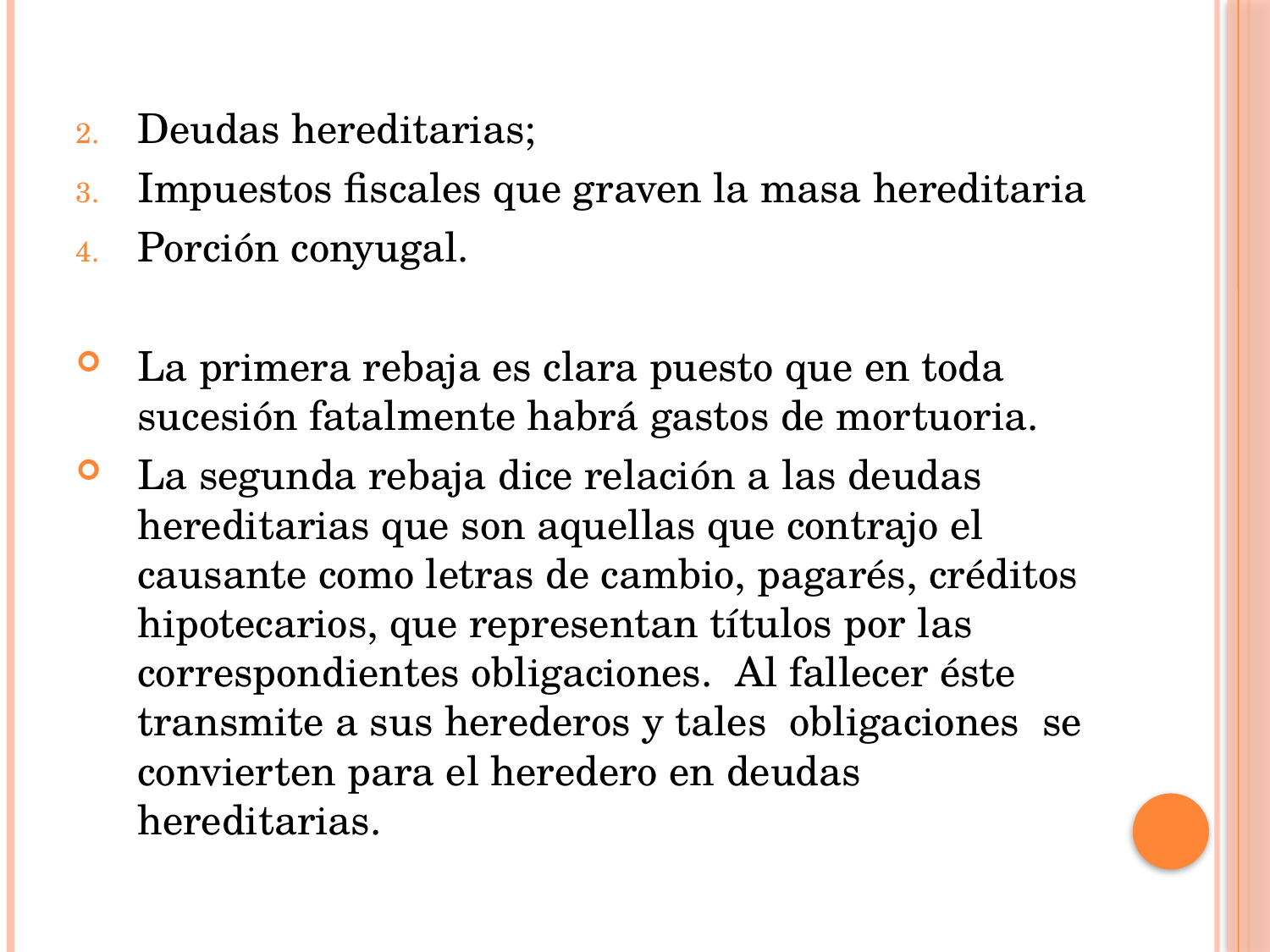

Deudas hereditarias;
Impuestos fiscales que graven la masa hereditaria
Porción conyugal.

La primera rebaja es clara puesto que en toda sucesión fatalmente habrá gastos de mortuoria.
La segunda rebaja dice relación a las deudas hereditarias que son aquellas que contrajo el causante como letras de cambio, pagarés, créditos hipotecarios, que representan títulos por las correspondientes obligaciones.  Al fallecer éste transmite a sus herederos y tales  obligaciones  se convierten para el heredero en deudas hereditarias.